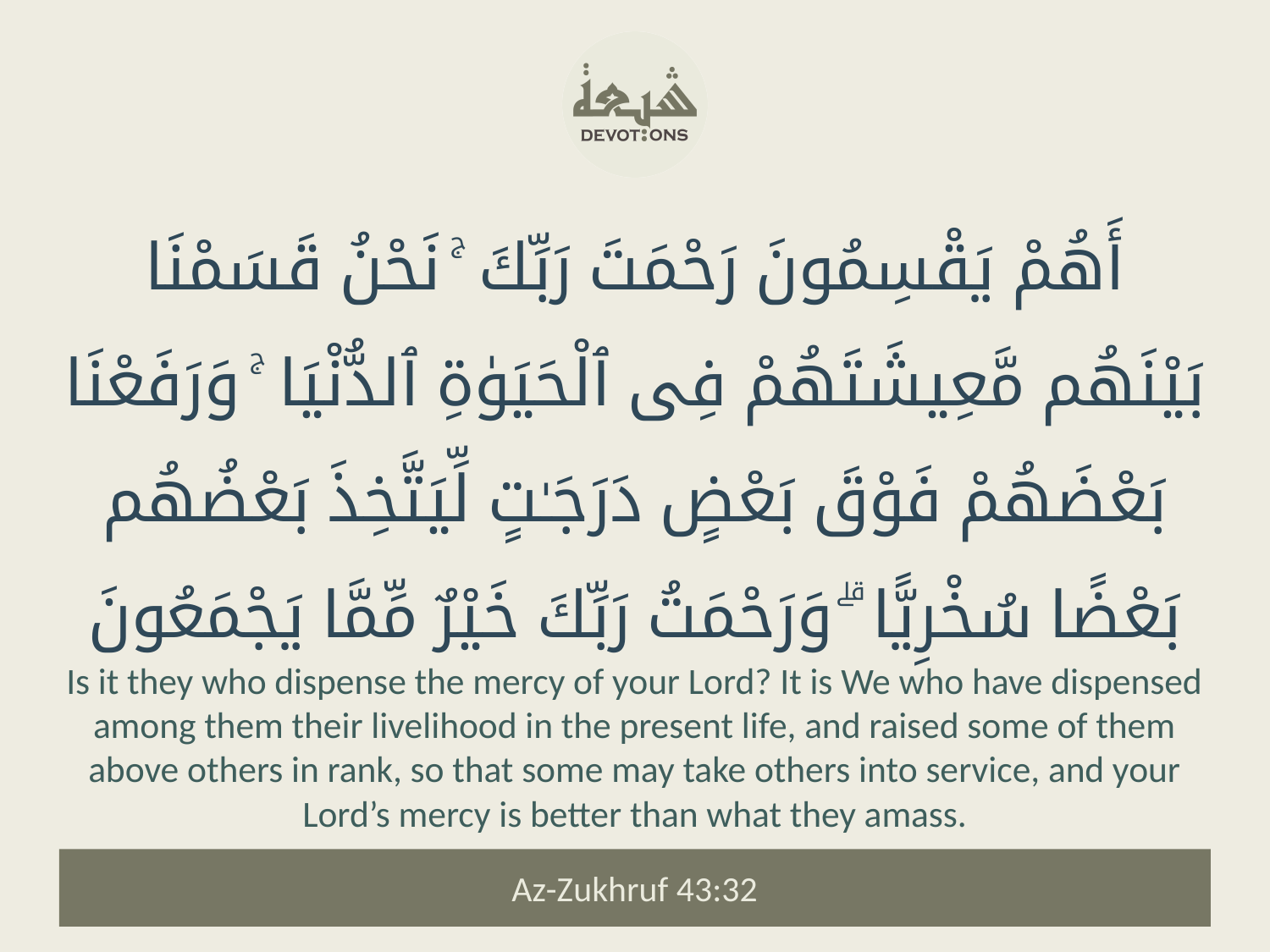

أَهُمْ يَقْسِمُونَ رَحْمَتَ رَبِّكَ ۚ نَحْنُ قَسَمْنَا بَيْنَهُم مَّعِيشَتَهُمْ فِى ٱلْحَيَوٰةِ ٱلدُّنْيَا ۚ وَرَفَعْنَا بَعْضَهُمْ فَوْقَ بَعْضٍ دَرَجَـٰتٍ لِّيَتَّخِذَ بَعْضُهُم بَعْضًا سُخْرِيًّا ۗ وَرَحْمَتُ رَبِّكَ خَيْرٌ مِّمَّا يَجْمَعُونَ
Is it they who dispense the mercy of your Lord? It is We who have dispensed among them their livelihood in the present life, and raised some of them above others in rank, so that some may take others into service, and your Lord’s mercy is better than what they amass.
Az-Zukhruf 43:32